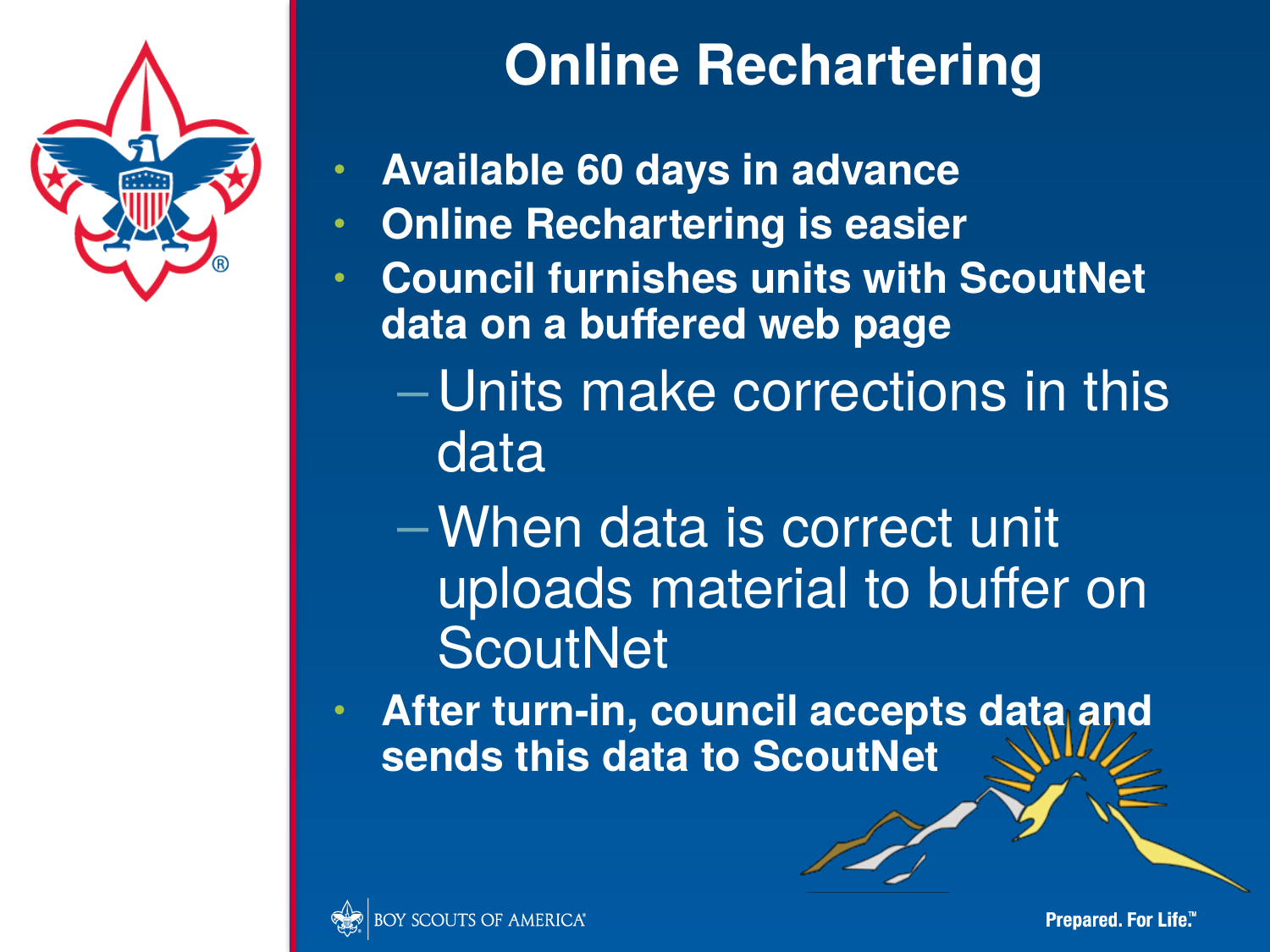

Online Rechartering
Available 60 days in advance
Online Rechartering is easier
Council furnishes units with ScoutNet data on a buffered web page
Units make corrections in this data
When data is correct unit uploads material to buffer on ScoutNet
After turn-in, council accepts data and sends this data to ScoutNet